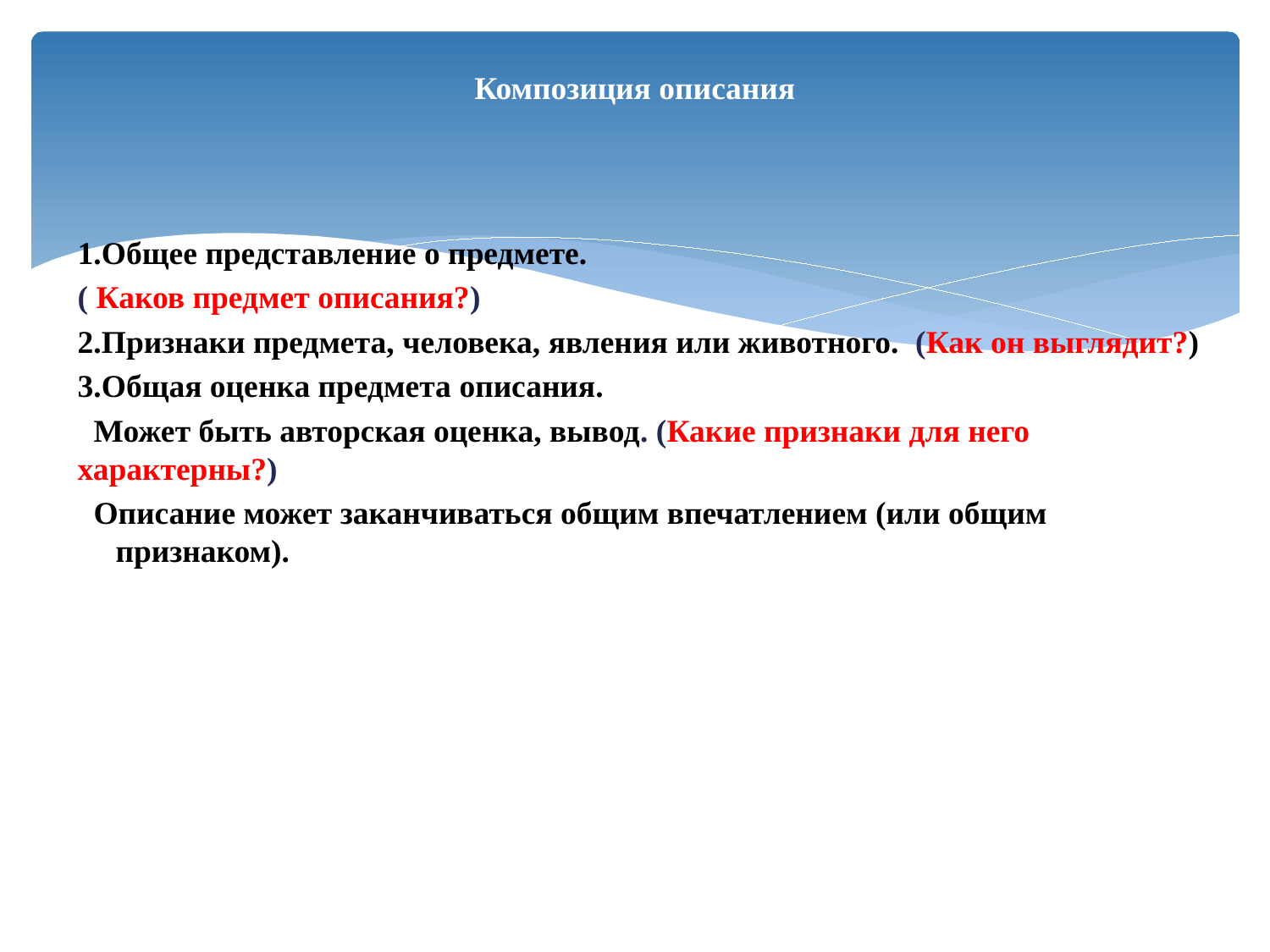

# Композиция описания
1.Общее представление о предмете.
( Каков предмет описания?)
2.Признаки предмета, человека, явления или животного.  (Как он выглядит?)
3.Общая оценка предмета описания.
  Может быть авторская оценка, вывод. (Какие признаки для него характерны?)
  Описание может заканчиваться общим впечатлением (или общим признаком).